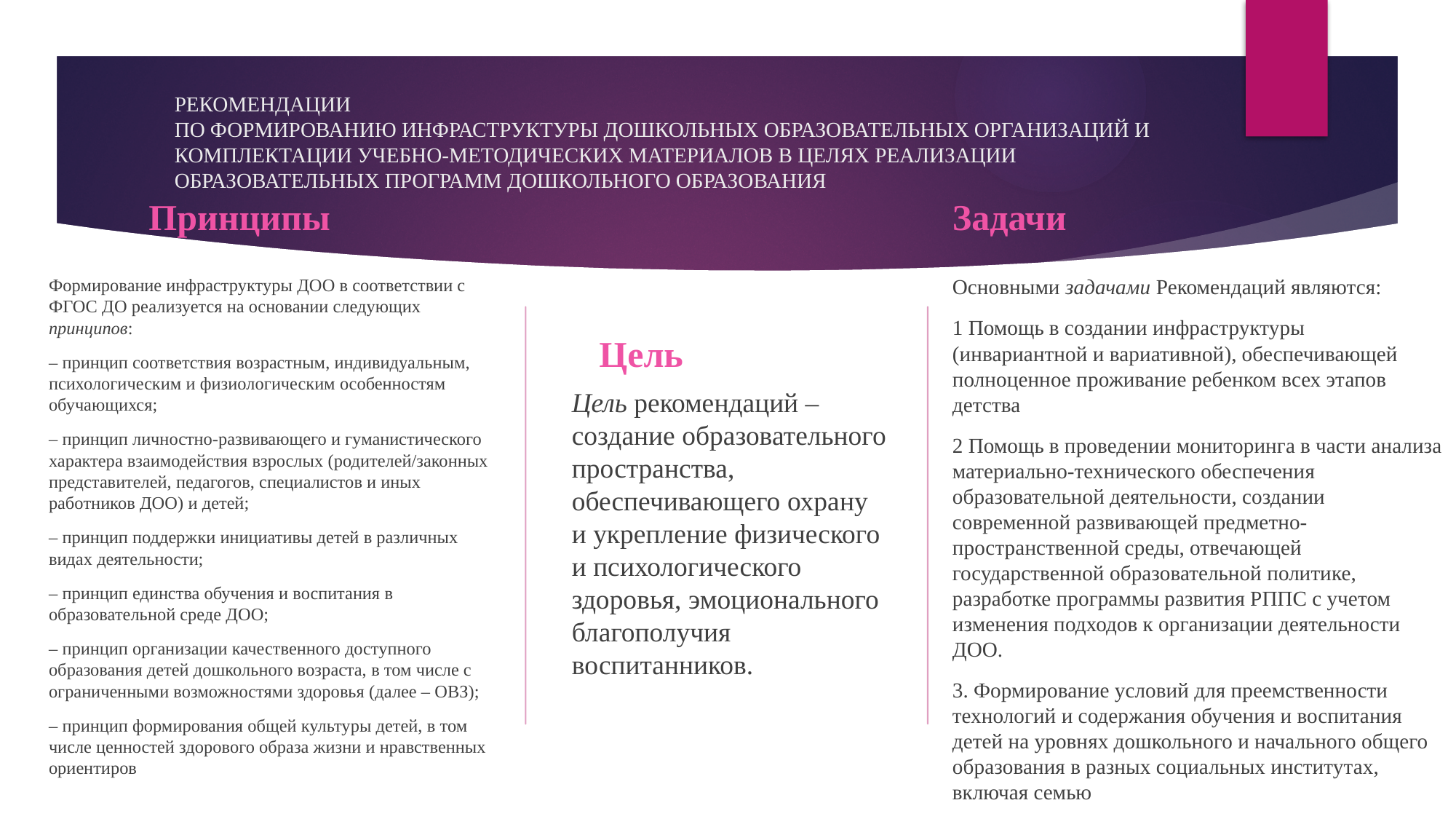

# РЕКОМЕНДАЦИИ ПО ФОРМИРОВАНИЮ ИНФРАСТРУКТУРЫ ДОШКОЛЬНЫХ ОБРАЗОВАТЕЛЬНЫХ ОРГАНИЗАЦИЙ И КОМПЛЕКТАЦИИ УЧЕБНО-МЕТОДИЧЕСКИХ МАТЕРИАЛОВ В ЦЕЛЯХ РЕАЛИЗАЦИИ ОБРАЗОВАТЕЛЬНЫХ ПРОГРАММ ДОШКОЛЬНОГО ОБРАЗОВАНИЯ
Задачи
Принципы
Формирование инфраструктуры ДОО в соответствии с ФГОС ДО реализуется на основании следующих принципов:
– принцип соответствия возрастным, индивидуальным, психологическим и физиологическим особенностям обучающихся;
– принцип личностно-развивающего и гуманистического характера взаимодействия взрослых (родителей/законных представителей, педагогов, специалистов и иных работников ДОО) и детей;
– принцип поддержки инициативы детей в различных видах деятельности;
– принцип единства обучения и воспитания в образовательной среде ДОО;
– принцип организации качественного доступного образования детей дошкольного возраста, в том числе с ограниченными возможностями здоровья (далее – ОВЗ);
– принцип формирования общей культуры детей, в том числе ценностей здорового образа жизни и нравственных ориентиров

Основными задачами Рекомендаций являются:
1 Помощь в создании инфраструктуры (инвариантной и вариативной), обеспечивающей полноценное проживание ребенком всех этапов детства
2 Помощь в проведении мониторинга в части анализа материально-технического обеспечения образовательной деятельности, создании современной развивающей предметно-пространственной среды, отвечающей государственной образовательной политике, разработке программы развития РППС с учетом изменения подходов к организации деятельности ДОО.
3. Формирование условий для преемственности технологий и содержания обучения и воспитания детей на уровнях дошкольного и начального общего образования в разных социальных институтах, включая семью

Цель
Цель рекомендаций – создание образовательного пространства, обеспечивающего охрану и укрепление физического и психологического здоровья, эмоционального благополучия воспитанников.